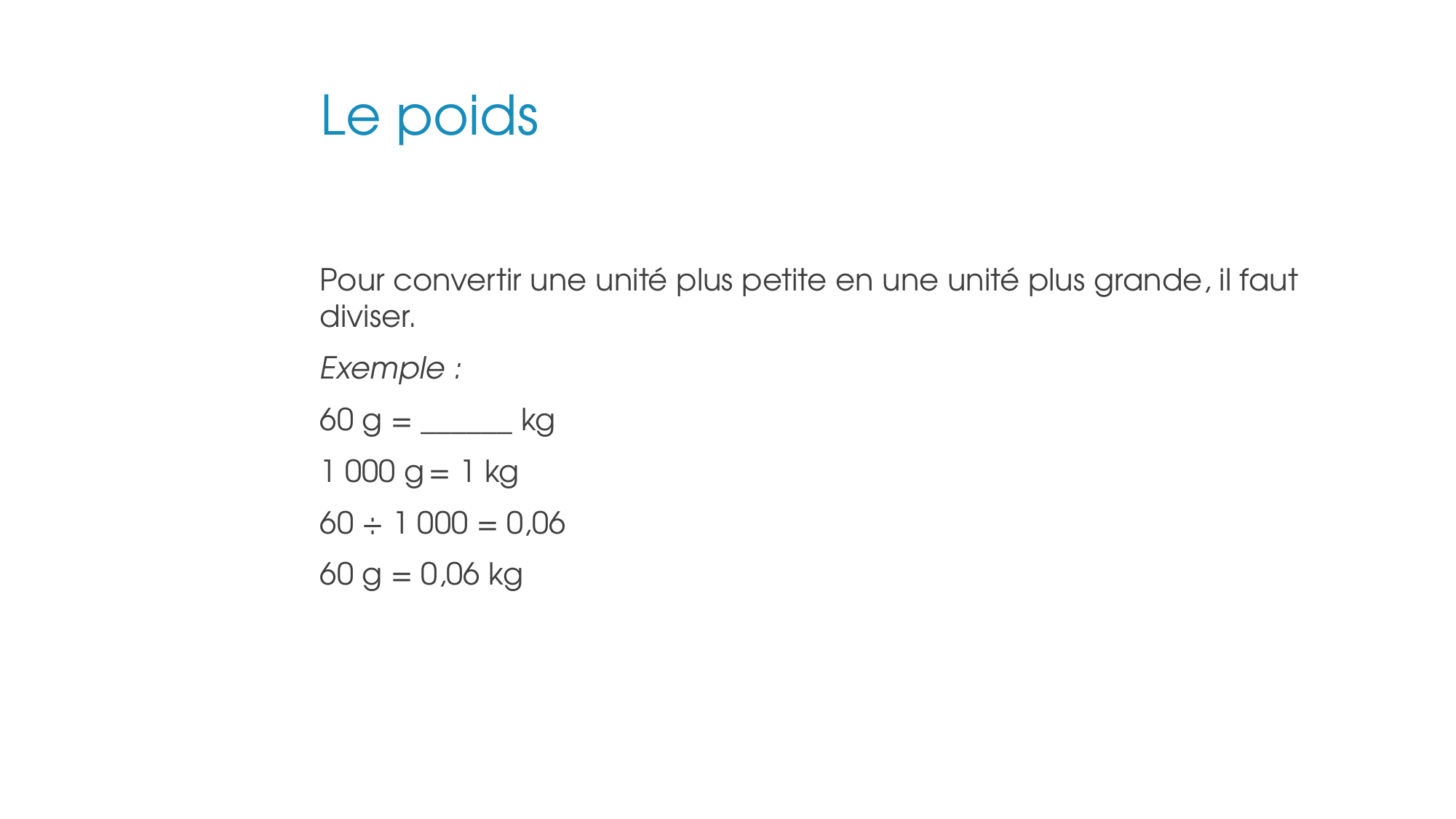

# Le poids
Pour convertir une unité plus petite en une unité plus grande, il faut diviser.
Exemple :
60 g = ______ kg
1 000 g	= 1 kg
60 ÷ 1 000 = 0,06
60 g = 0,06 kg